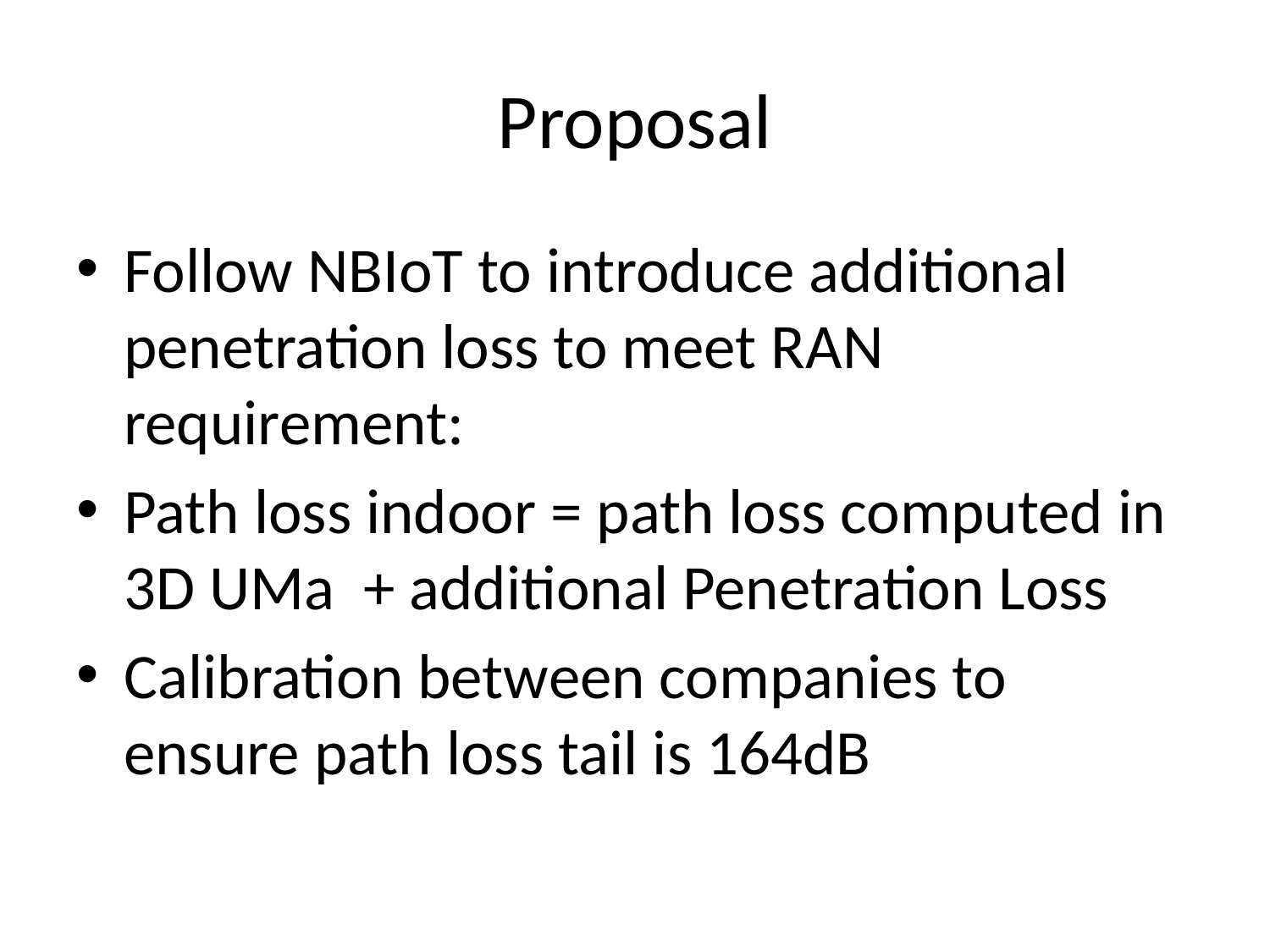

# Proposal
Follow NBIoT to introduce additional penetration loss to meet RAN requirement:
Path loss indoor = path loss computed in 3D UMa  + additional Penetration Loss
Calibration between companies to ensure path loss tail is 164dB